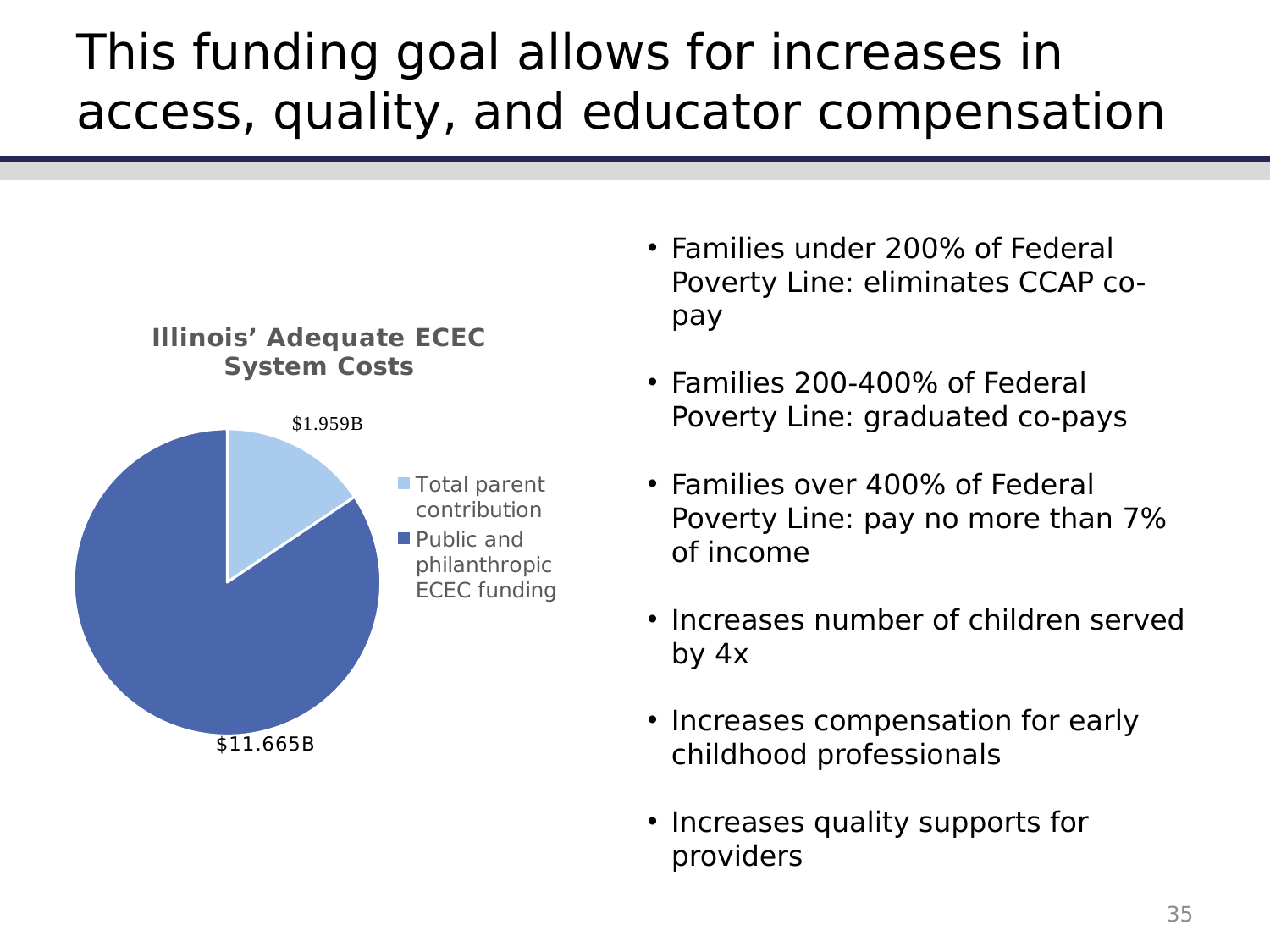

# This funding goal allows for increases in access, quality, and educator compensation
Families under 200% of Federal Poverty Line: eliminates CCAP co-pay

Families 200-400% of Federal Poverty Line: graduated co-pays

Families over 400% of Federal Poverty Line: pay no more than 7% of income

Increases number of children served by 4x

Increases compensation for early childhood professionals

Increases quality supports for providers

### Chart: Illinois’ Adequate ECEC System Costs

| Category | Illinois' Current ECEC System |
|---|---|
| Total parent contribution | 15.587 |
| Public and philanthropic ECEC funding | 84.413 |
35